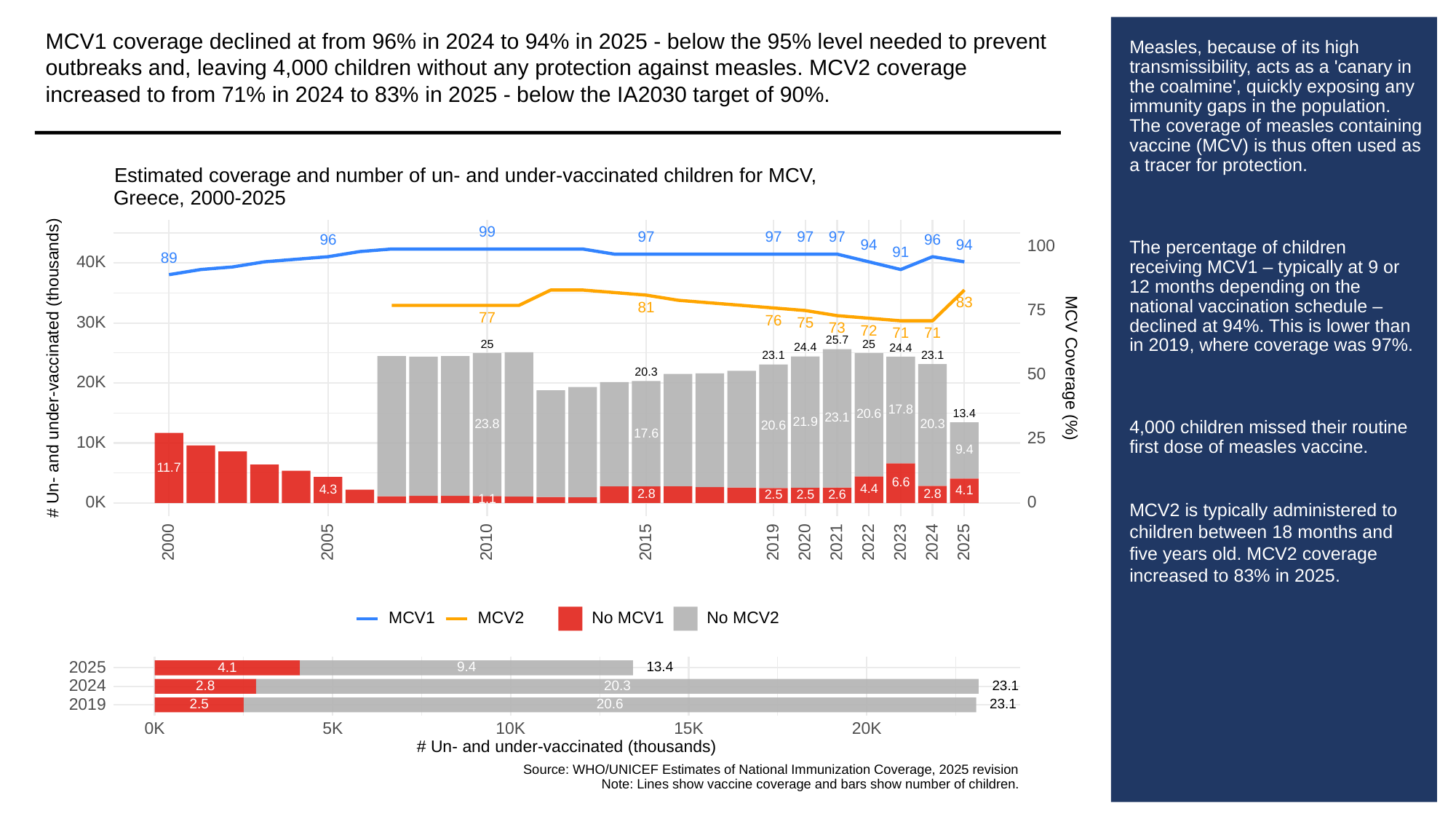

MCV1 coverage declined at from 96% in 2024 to 94% in 2025 - below the 95% level needed to prevent outbreaks and, leaving 4,000 children without any protection against measles. MCV2 coverage increased to from 71% in 2024 to 83% in 2025 - below the IA2030 target of 90%.
# Measles, because of its high transmissibility, acts as a 'canary in the coalmine', quickly exposing any immunity gaps in the population. The coverage of measles containing vaccine (MCV) is thus often used as a tracer for protection.

The percentage of children receiving MCV1 – typically at 9 or 12 months depending on the national vaccination schedule – declined at 94%. This is lower than in 2019, where coverage was 97%.

4,000 children missed their routine first dose of measles vaccine.

MCV2 is typically administered to children between 18 months and five years old. MCV2 coverage increased to 83% in 2025.

Estimated coverage and number of un- and under-vaccinated children for MCV,
Greece, 2000-2025

99
97
97
97
97

96
96
94
94
100
91

89
40K

83
81
75
77
76
30K
75

73
72
71
71
25.7
25
25
24.4
24.4

23.1
23.1

# Un- and under-vaccinated (thousands)
MCV Coverage (%)

20.3
50

20K

17.8
13.4
20.6

23.1
21.9
23.8
20.3
20.6

17.6
25

10K

9.4

11.7

6.6

4.4
4.3

4.1

2.8
2.8
2.6
2.5
2.5
1.1

0K
0

2023
2000
2005
2010
2015
2019
2020
2021
2022
2024
2025

MCV1
MCV2
No MCV1
No MCV2

2025
13.4
9.4
4.1

2024
20.3
23.1
2.8

2019
23.1
2.5
20.6

0K
10K
15K
20K
5K
# Un- and under-vaccinated (thousands)
Source: WHO/UNICEF Estimates of National Immunization Coverage, 2025 revision
Note: Lines show vaccine coverage and bars show number of children.